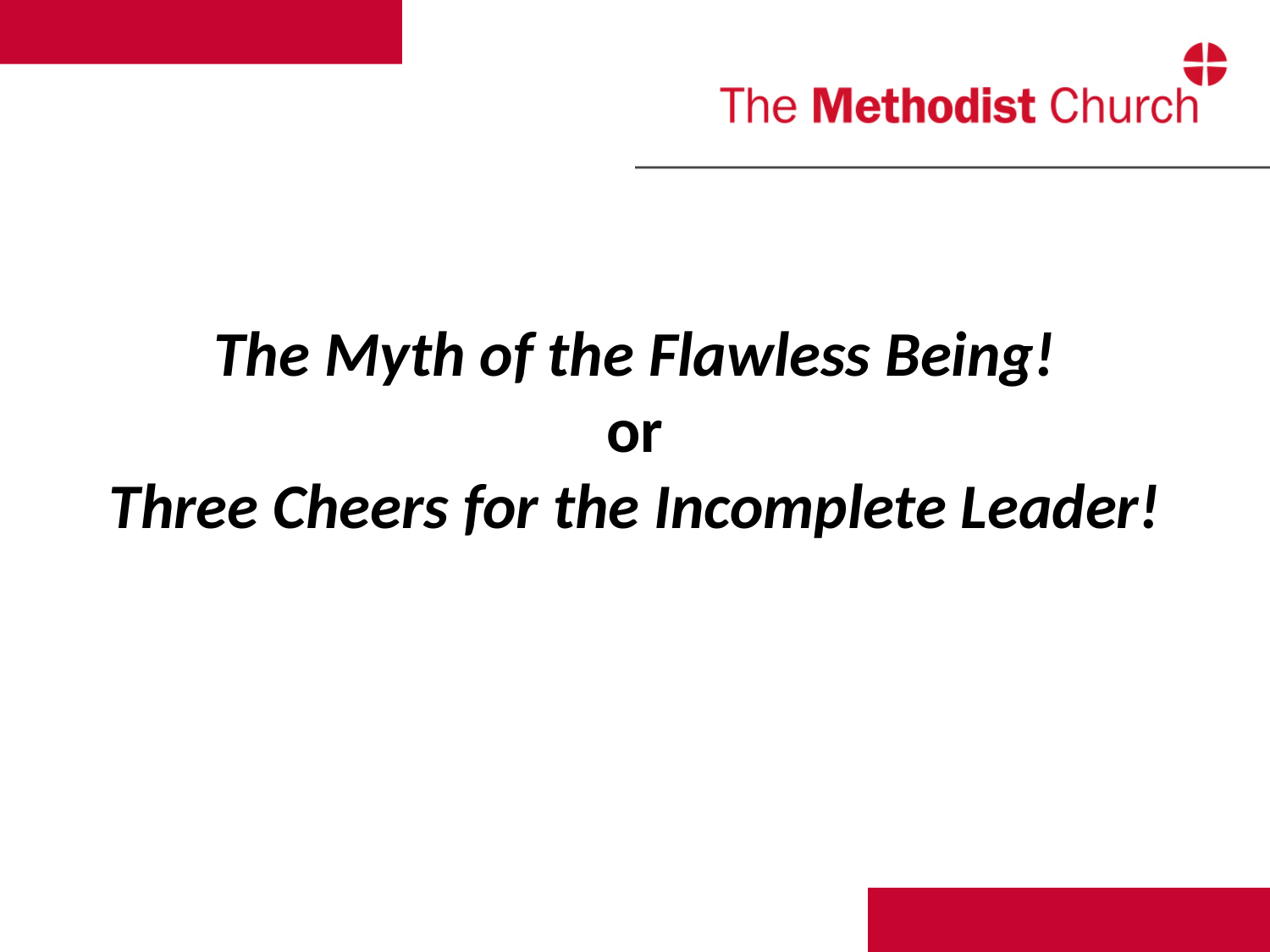

# The Myth of the Flawless Being! or Three Cheers for the Incomplete Leader!